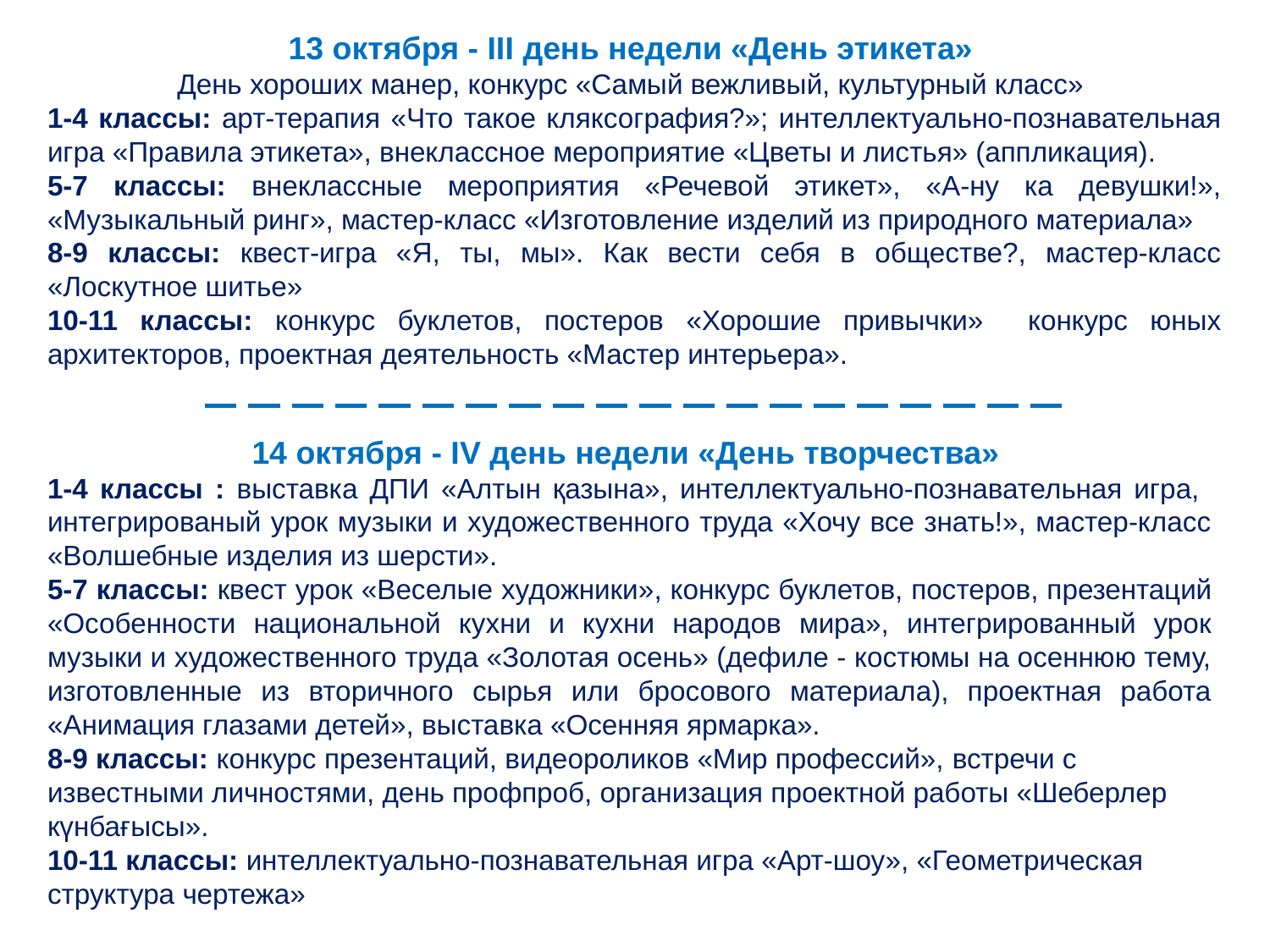

13 октября - ІІІ день недели «День этикета»
День хороших манер, конкурс «Самый вежливый, культурный класс»
1-4 классы: арт-терапия «Что такое кляксография?»; интеллектуально-познавательная игра «Правила этикета», внеклассное мероприятие «Цветы и листья» (аппликация).
5-7 классы: внеклассные мероприятия «Речевой этикет», «А-ну ка девушки!», «Музыкальный ринг», мастер-класс «Изготовление изделий из природного материала»
8-9 классы: квест-игра «Я, ты, мы». Как вести себя в обществе?, мастер-класс «Лоскутное шитье»
10-11 классы: конкурс буклетов, постеров «Хорошие привычки»  конкурс юных архитекторов, проектная деятельность «Мастер интерьера».

14 октября - ІV день недели «День творчества»
1-4 классы : выставка ДПИ «Алтын қазына», интеллектуально-познавательная игра,  интегрированый урок музыки и художественного труда «Хочу все знать!», мастер-класс «Волшебные изделия из шерсти».
5-7 классы: квест урок «Веселые художники», конкурс буклетов, постеров, презентаций «Особенности национальной кухни и кухни народов мира», интегрированный урок музыки и художественного труда «Золотая осень» (дефиле - костюмы на осеннюю тему, изготовленные из вторичного сырья или бросового материала), проектная работа «Анимация глазами детей», выставка «Осенняя ярмарка».
8-9 классы: конкурс презентаций, видеороликов «Мир профессий», встречи с известными личностями, день профпроб, организация проектной работы «Шеберлер күнбағысы».
10-11 классы: интеллектуально-познавательная игра «Арт-шоу», «Геометрическая структура чертежа»